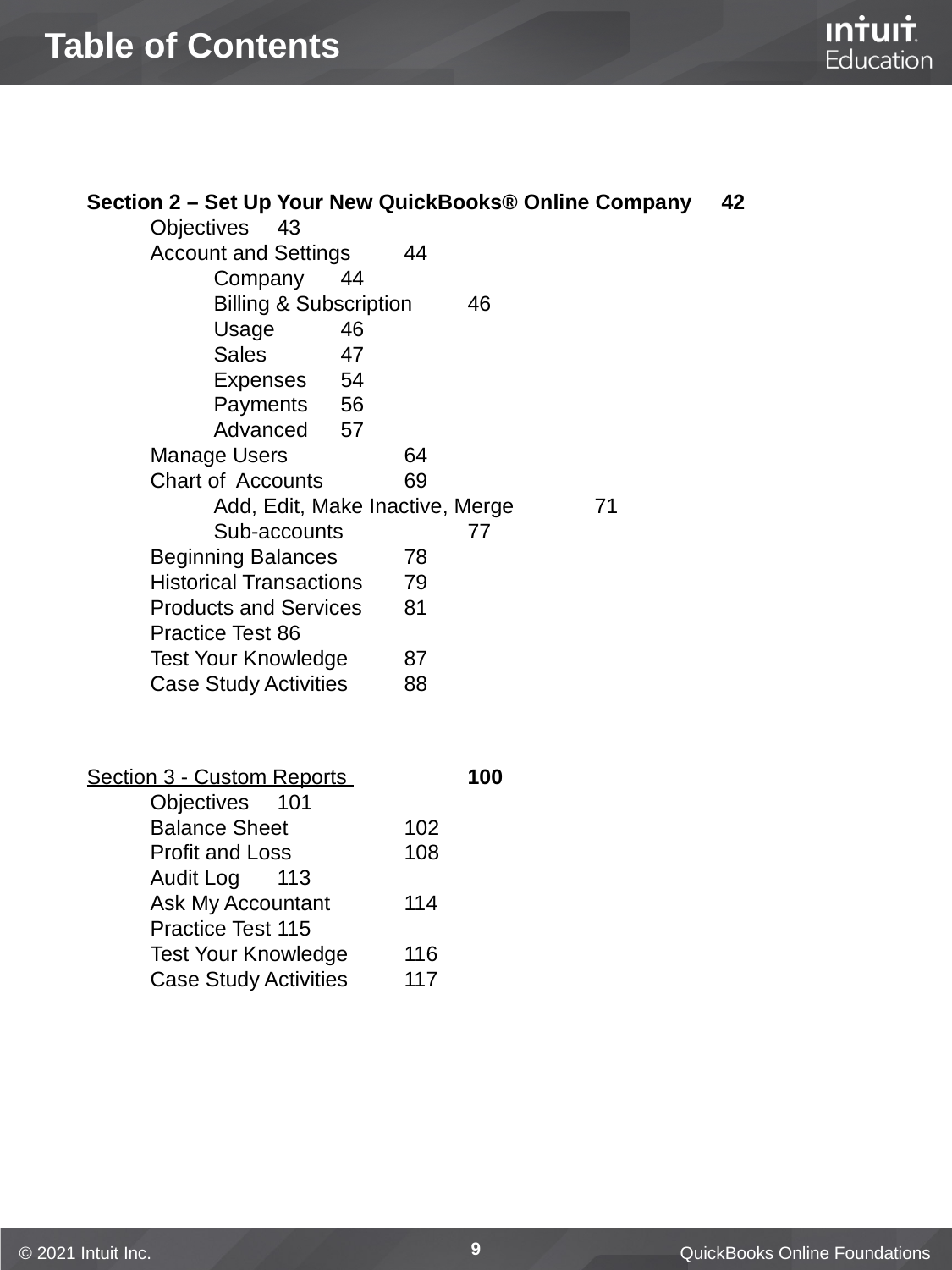

# Table of Contents
Section 2 – Set Up Your New QuickBooks® Online Company	42
Objectives	43
Account and Settings	44
Company	44
Billing & Subscription	46
Usage	46
Sales	47
Expenses	54
Payments	56
Advanced	57
Manage Users	64
Chart of  Accounts	69
Add, Edit, Make Inactive, Merge	71
Sub-accounts	77
Beginning Balances	78
Historical Transactions	79
Products and Services	81
Practice Test	86
Test Your Knowledge	87
Case Study Activities	88

Section 3 - Custom Reports 	100
Objectives	101
Balance Sheet	102
Profit and Loss	108
Audit Log	113
Ask My Accountant	114
Practice Test	115
Test Your Knowledge	116
Case Study Activities 	117

9